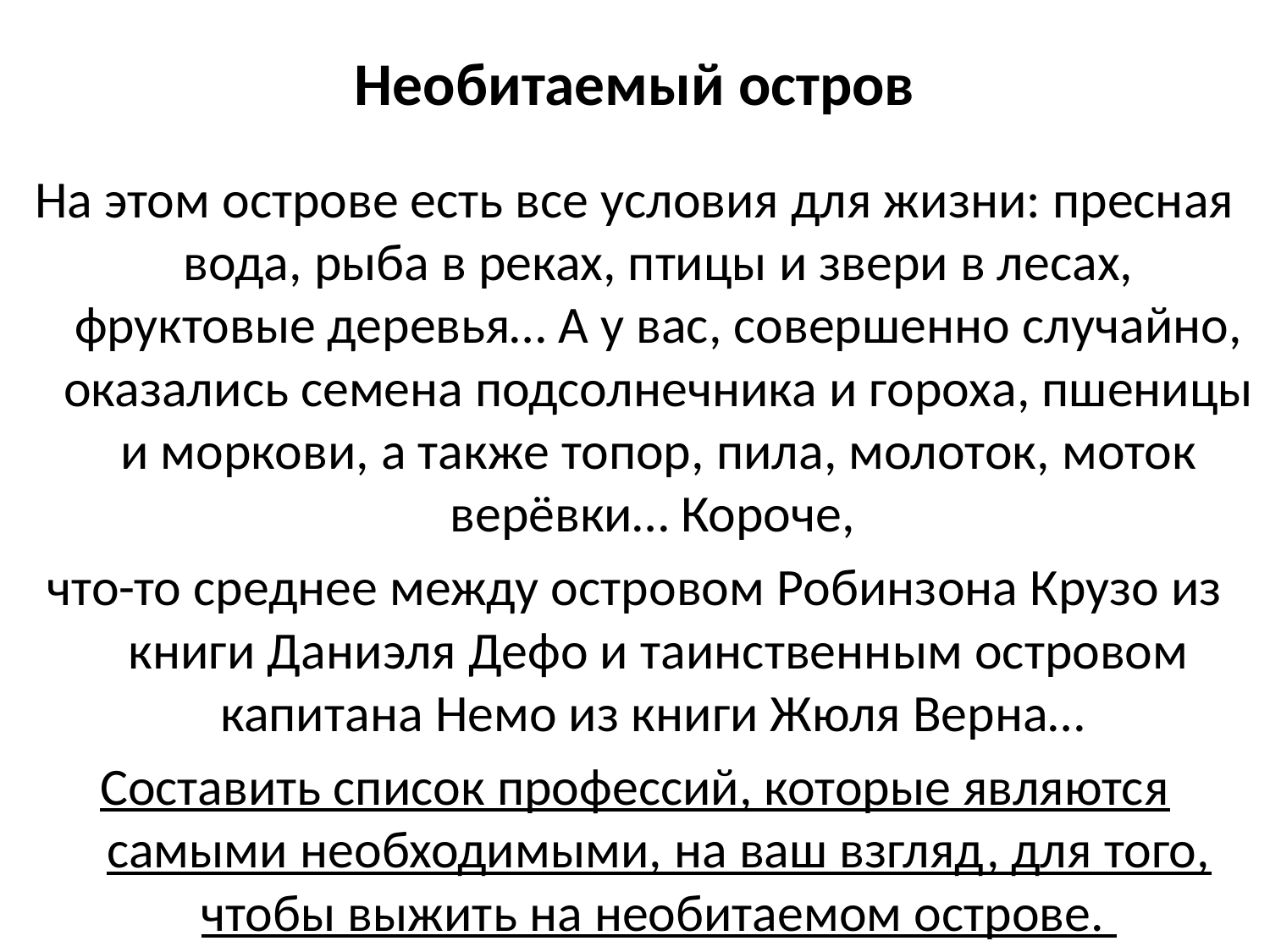

# Необитаемый остров
На этом острове есть все условия для жизни: пресная вода, рыба в реках, птицы и звери в лесах, фруктовые деревья… А у вас, совершенно случайно, оказались семена подсолнечника и гороха, пшеницы и моркови, а также топор, пила, молоток, моток верёвки… Короче,
что-то среднее между островом Робинзона Крузо из книги Даниэля Дефо и таинственным островом капитана Немо из книги Жюля Верна…
Составить список профессий, которые являются самыми необходимыми, на ваш взгляд, для того, чтобы выжить на необитаемом острове.